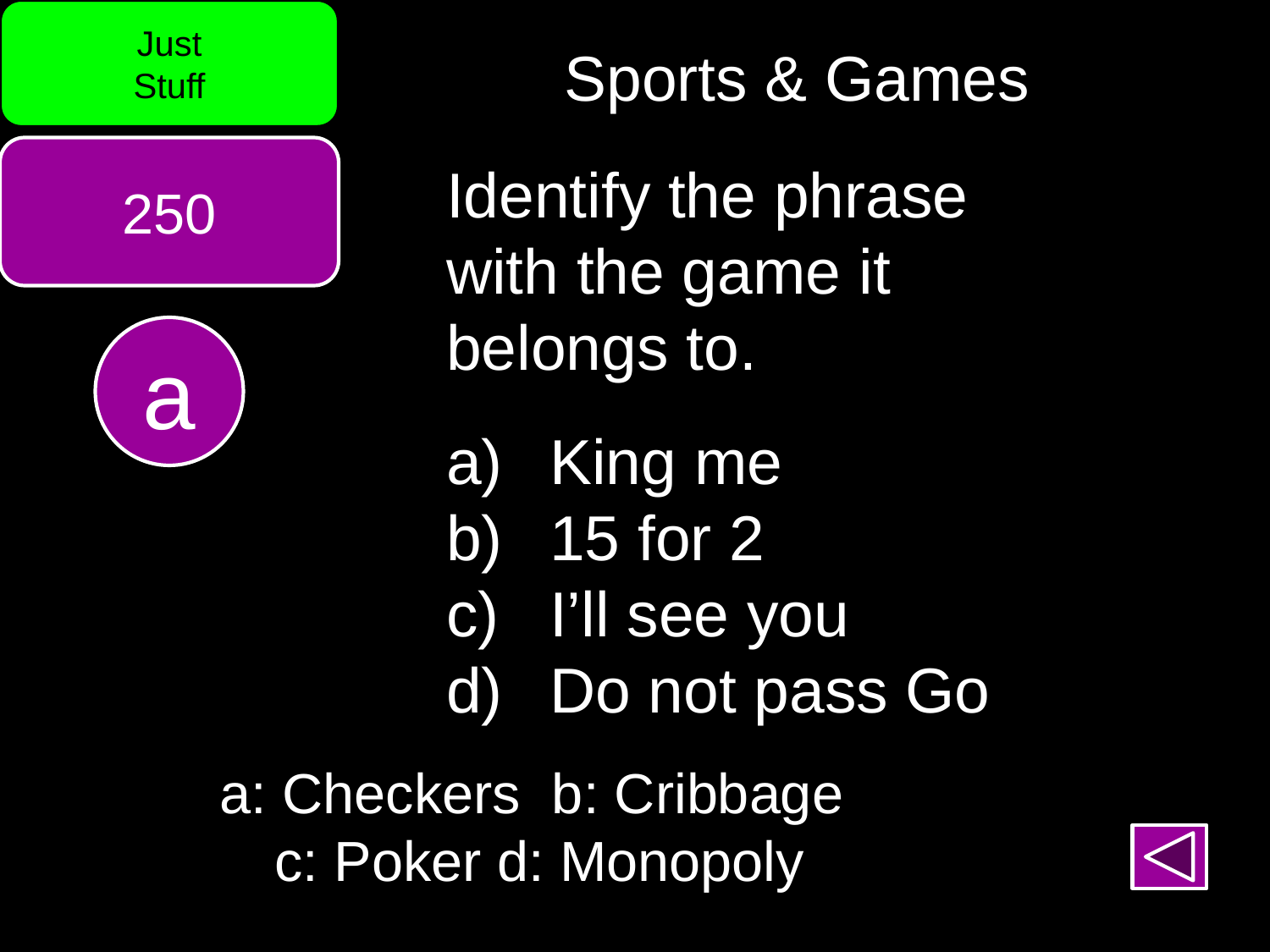

Just
Stuff
Sports & Games
250
Identify the phrase
with the game it
belongs to.
King me
15 for 2
I’ll see you
Do not pass Go
a
a: Checkers  b: Cribbage
c: Poker d: Monopoly